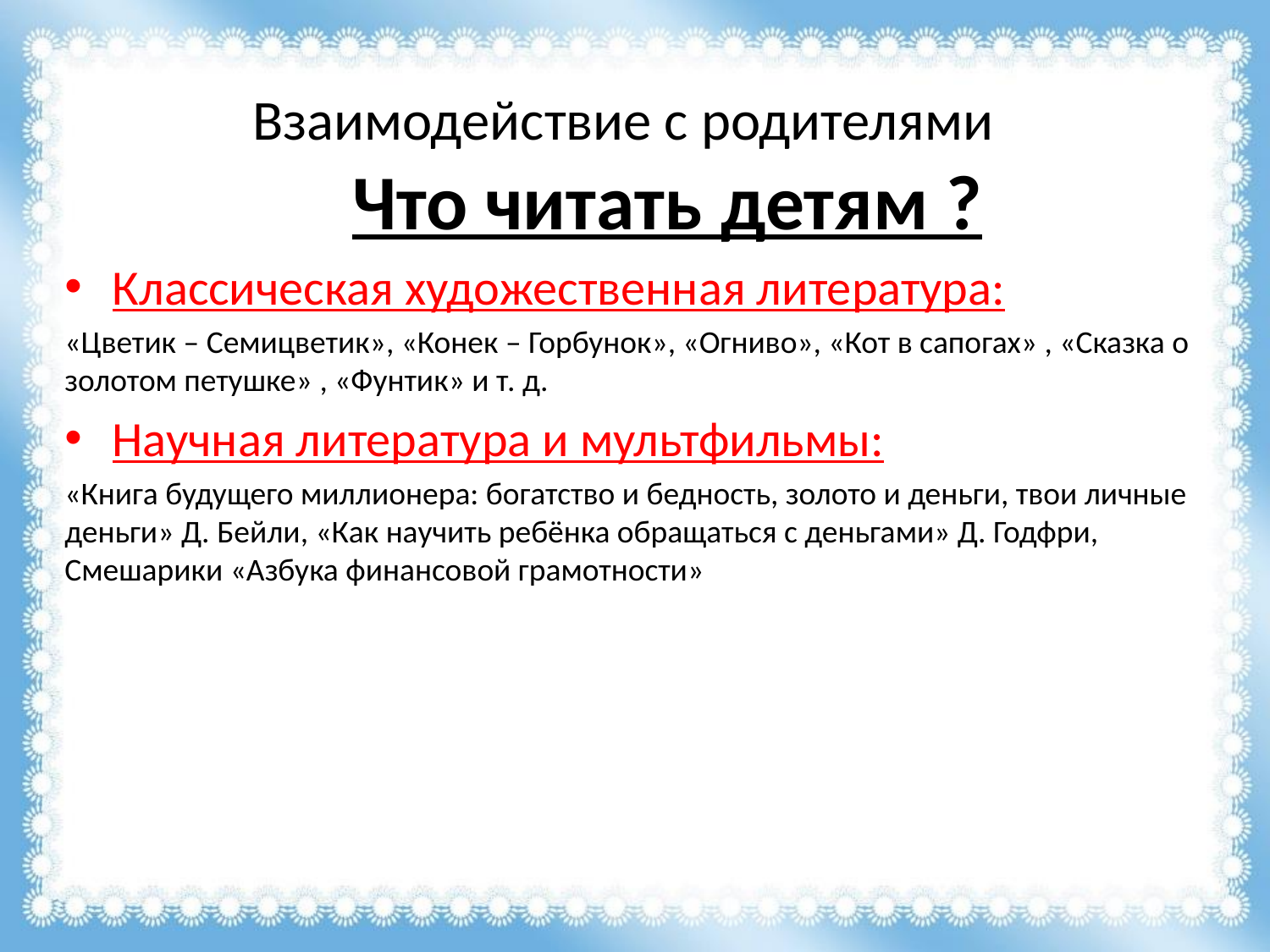

# Взаимодействие с родителями Что читать детям ?

Классическая художественная литература:
«Цветик – Семицветик», «Конек – Горбунок», «Огниво», «Кот в сапогах» , «Сказка о золотом петушке» , «Фунтик» и т. д.
Научная литература и мультфильмы:
«Книга будущего миллионера: богатство и бедность, золото и деньги, твои личные деньги» Д. Бейли, «Как научить ребёнка обращаться с деньгами» Д. Годфри, Смешарики «Азбука финансовой грамотности»